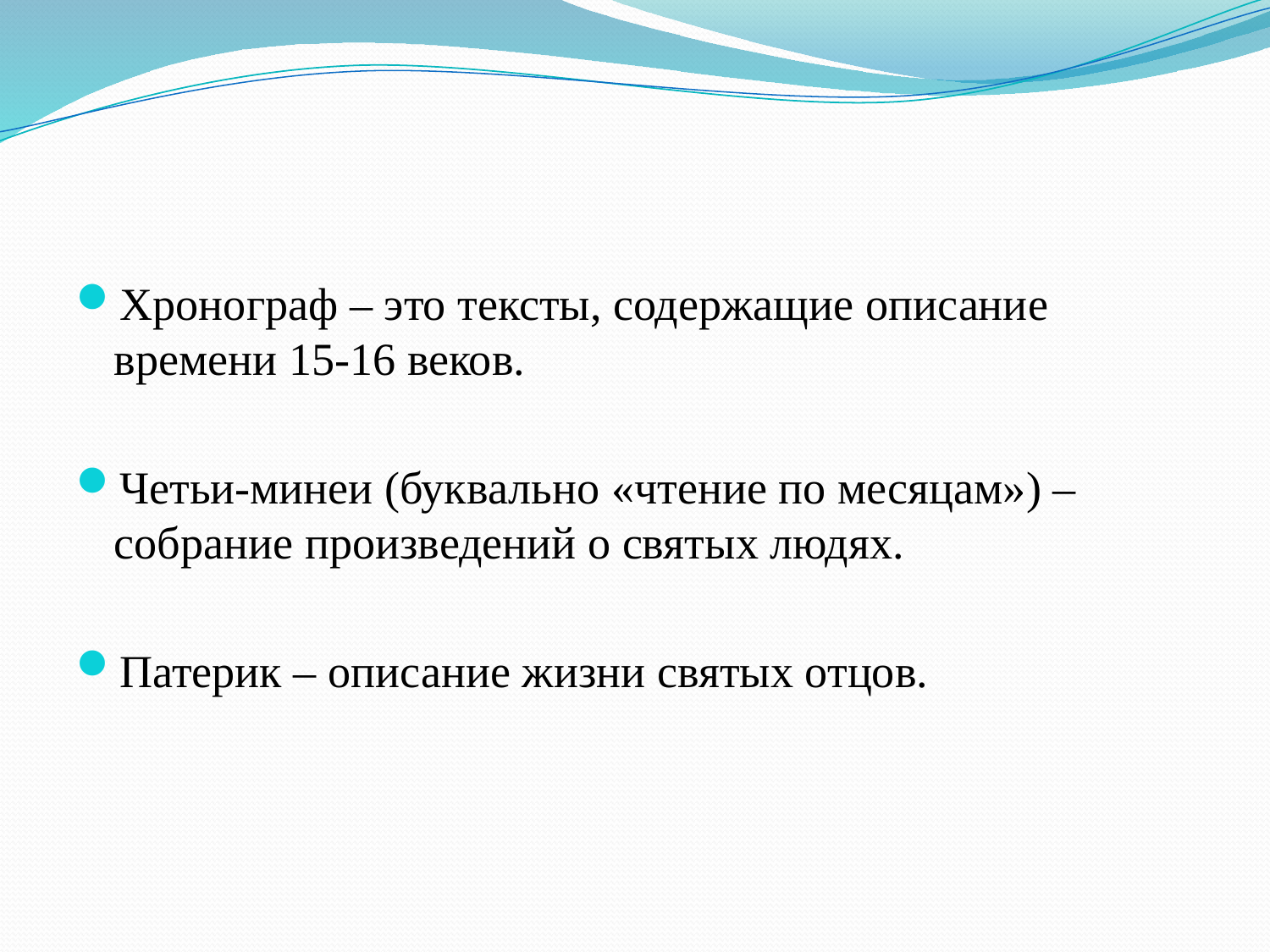

#
Хронограф – это тексты, содержащие описание времени 15-16 веков.

Четьи-минеи (буквально «чтение по месяцам») – собрание произведений о святых людях.

Патерик – описание жизни святых отцов.